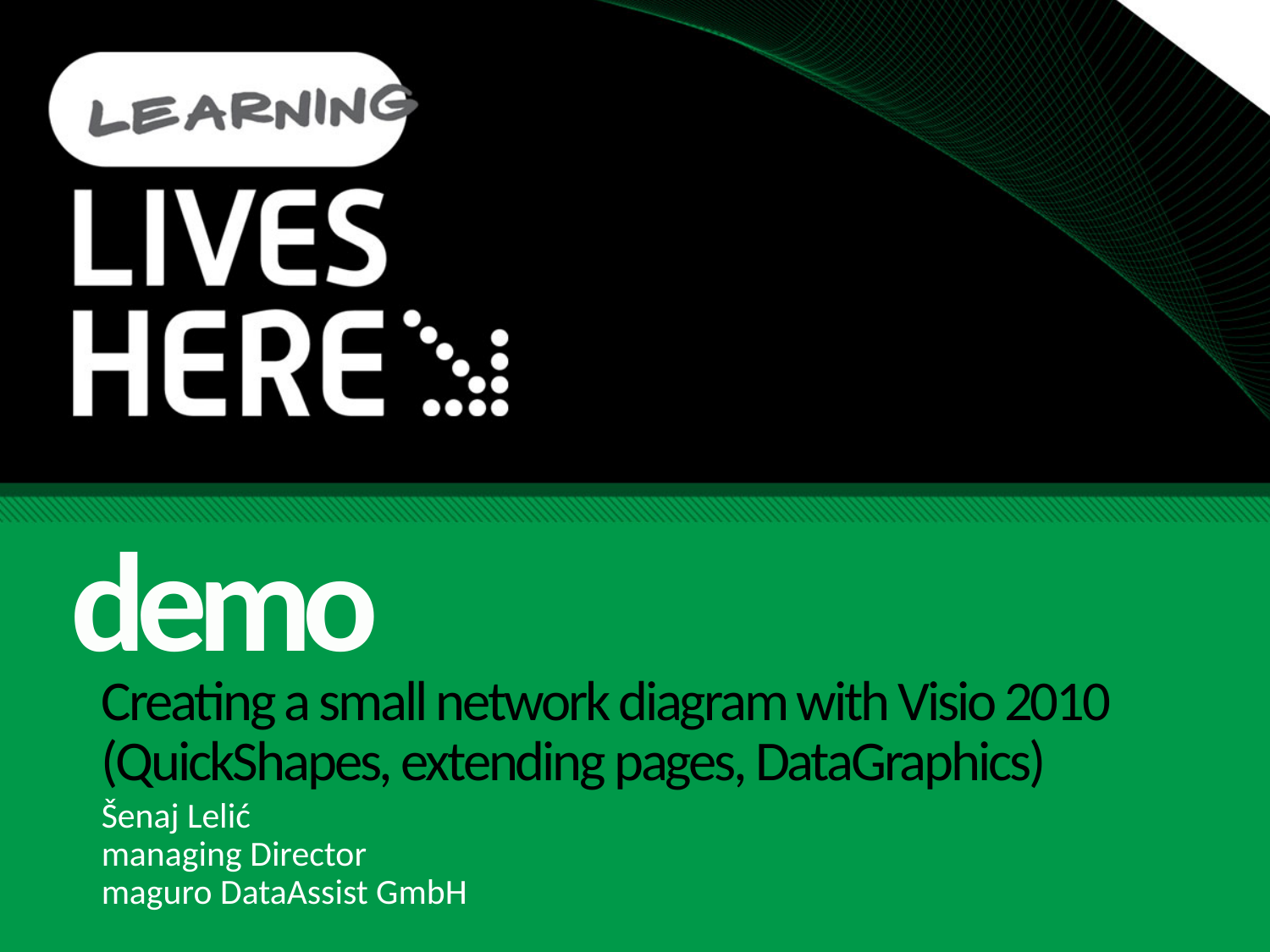

demo
# Creating a small network diagram with Visio 2010 (QuickShapes, extending pages, DataGraphics)
Šenaj Lelić
managing Director
maguro DataAssist GmbH